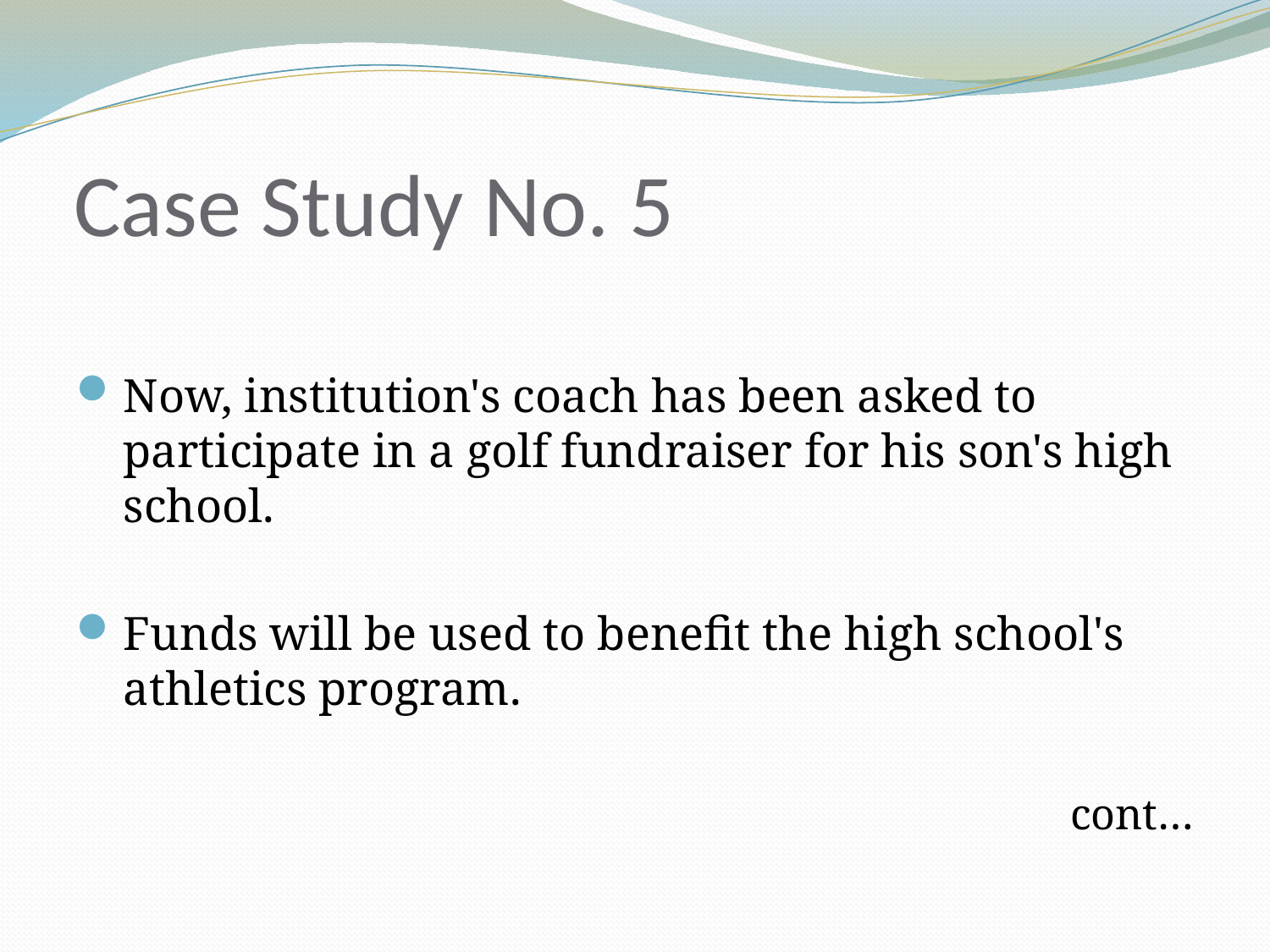

# Case Study No. 5

Now, institution's coach has been asked to participate in a golf fundraiser for his son's high school.

Funds will be used to benefit the high school's athletics program.

cont…